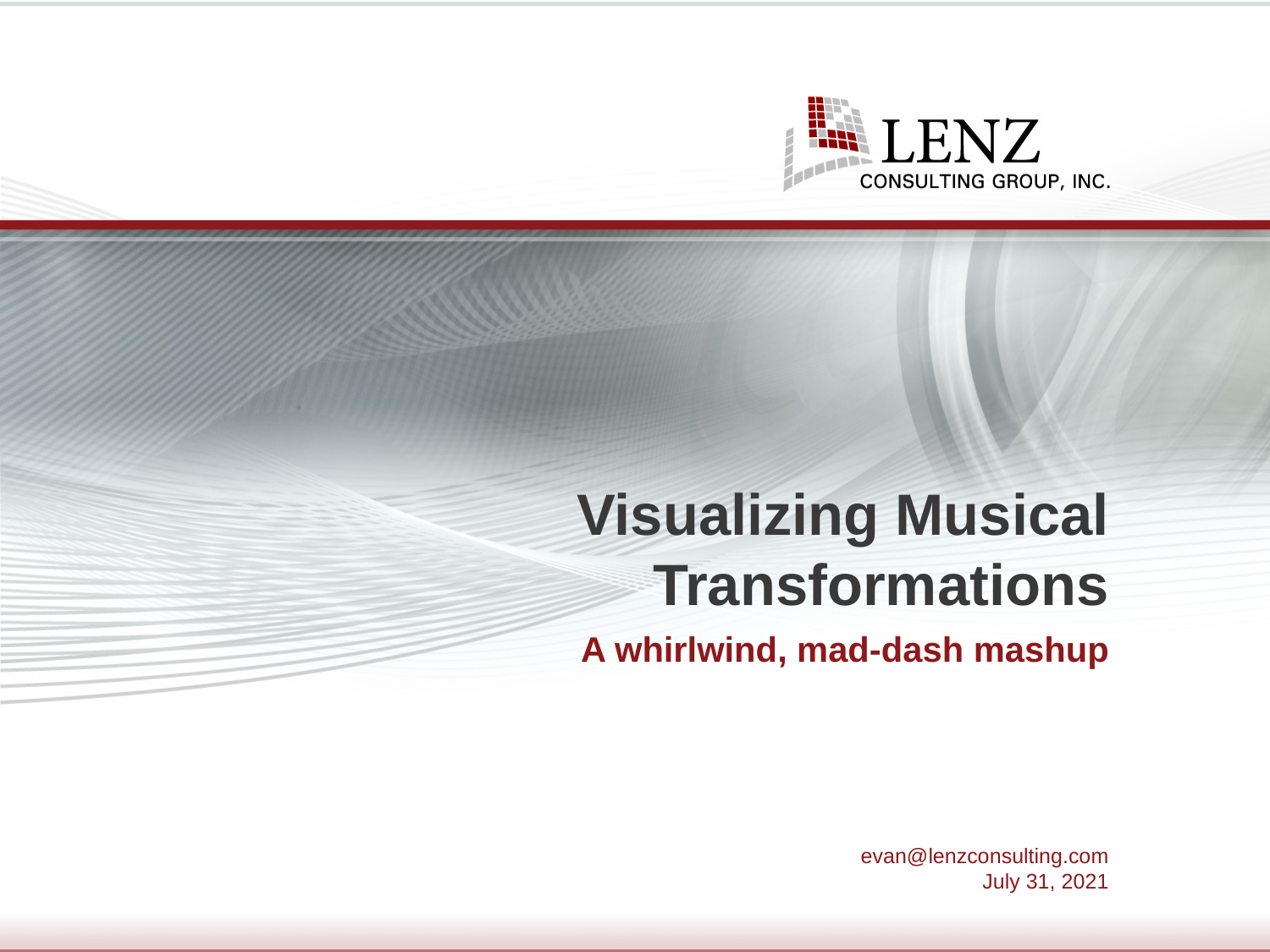

# Visualizing Musical Transformations
A whirlwind, mad-dash mashup
evan@lenzconsulting.com
July 31, 2021